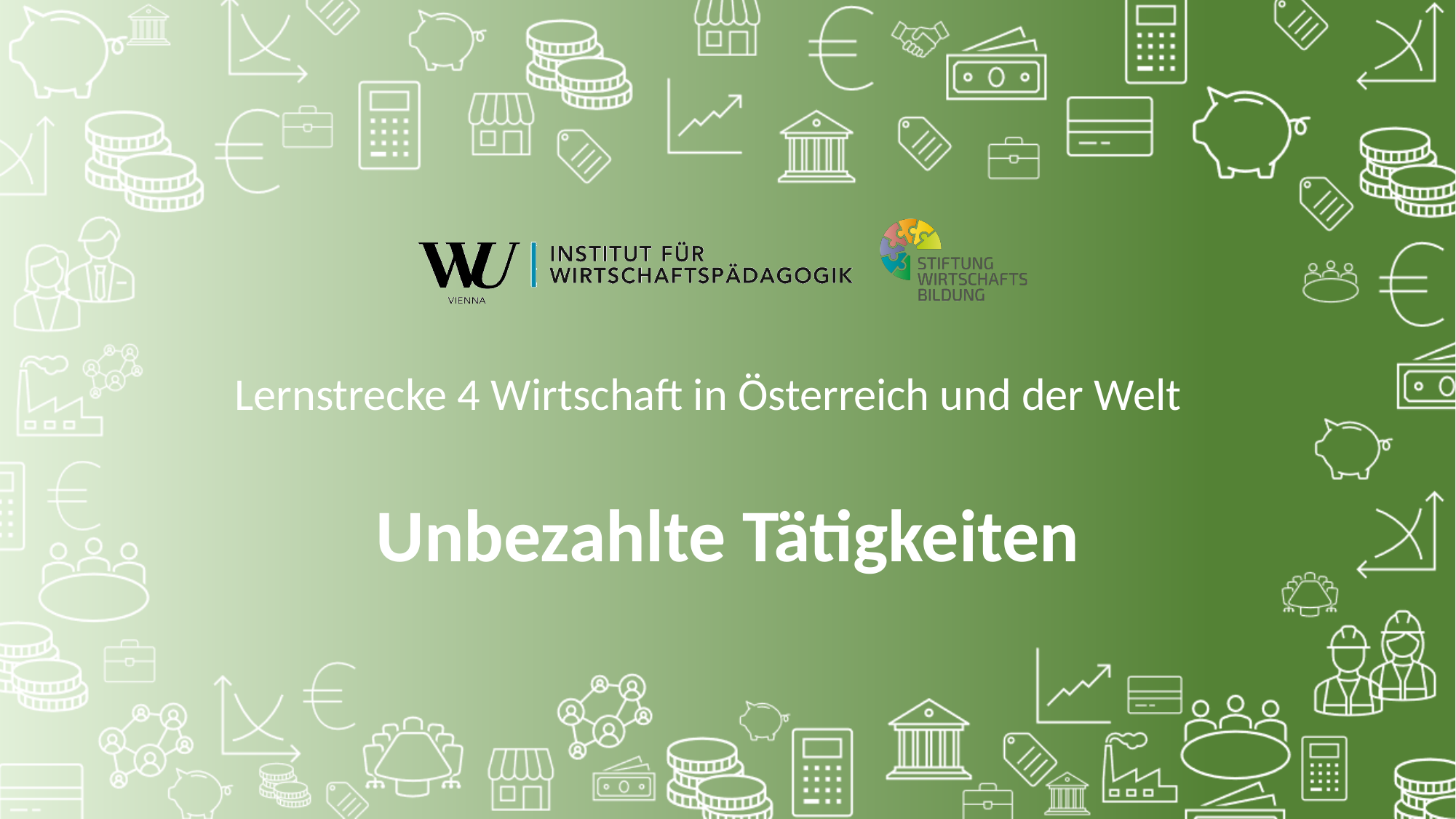

# Lernstrecke 4 Wirtschaft in Österreich und der Welt
Unbezahlte Tätigkeiten